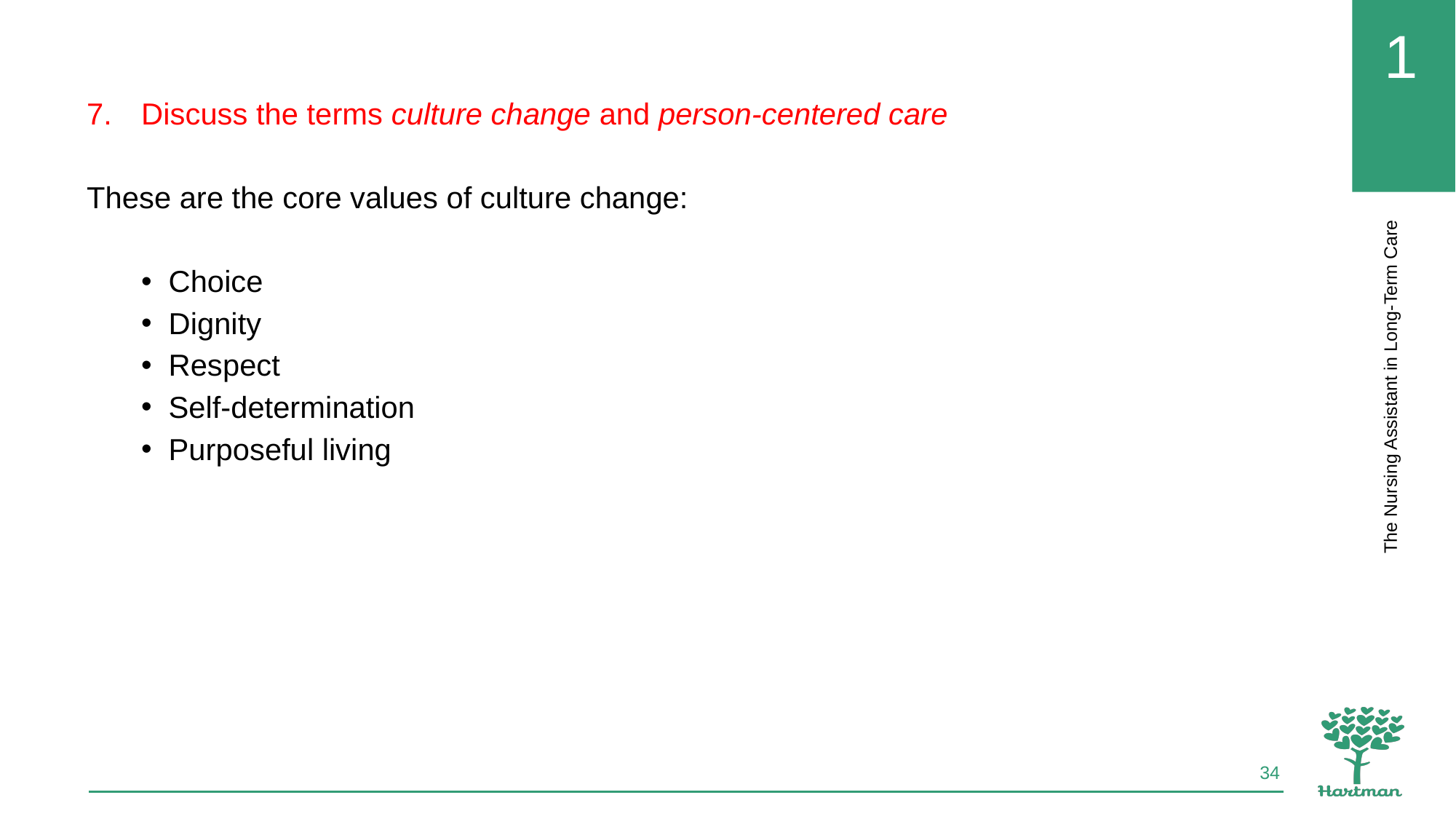

Discuss the terms culture change and person-centered care

These are the core values of culture change:

Choice
Dignity
Respect
Self-determination
Purposeful living

34